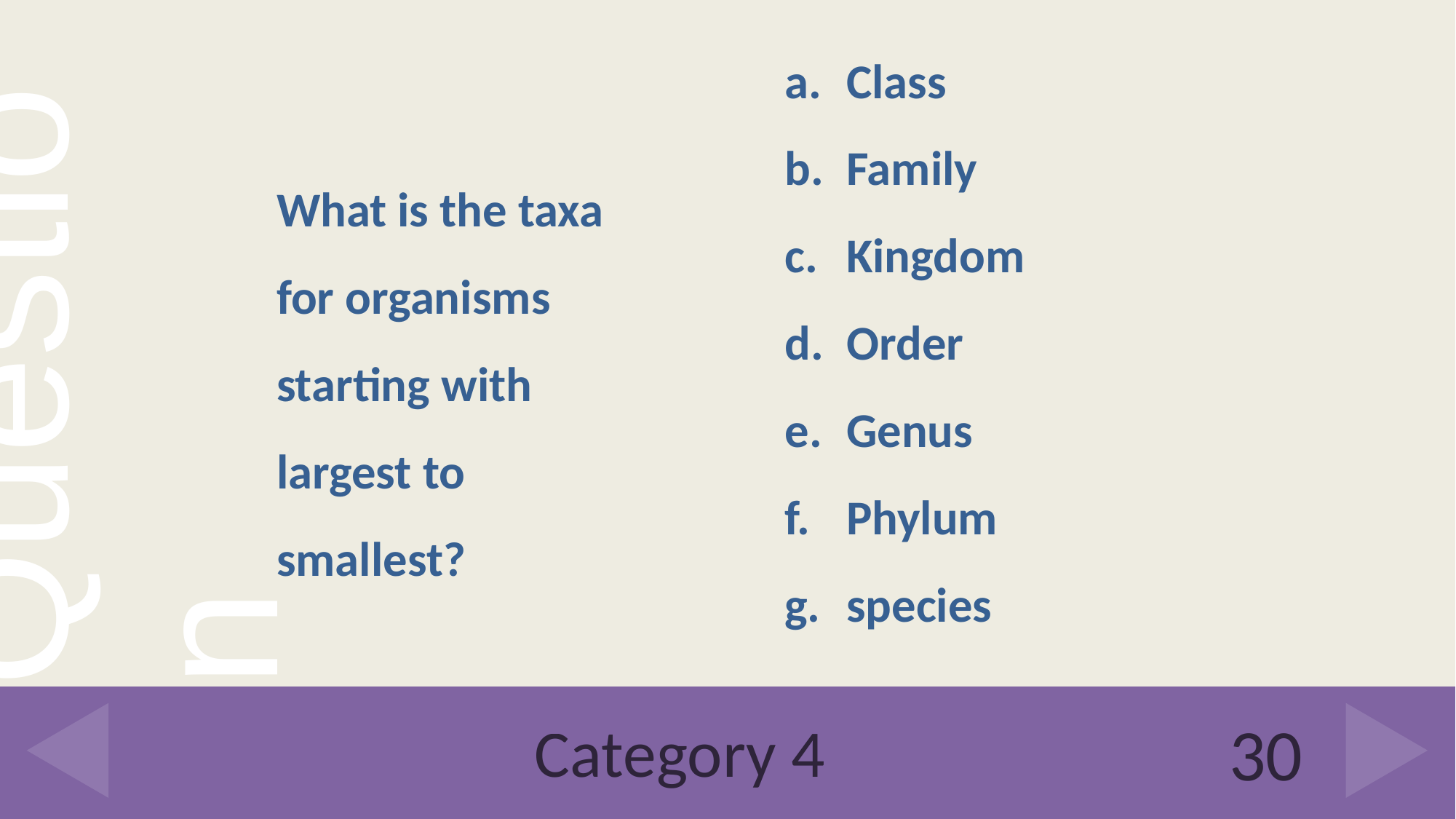

Class
Family
Kingdom
Order
Genus
Phylum
species
What is the taxa for organisms starting with largest to smallest?
# Category 4
30